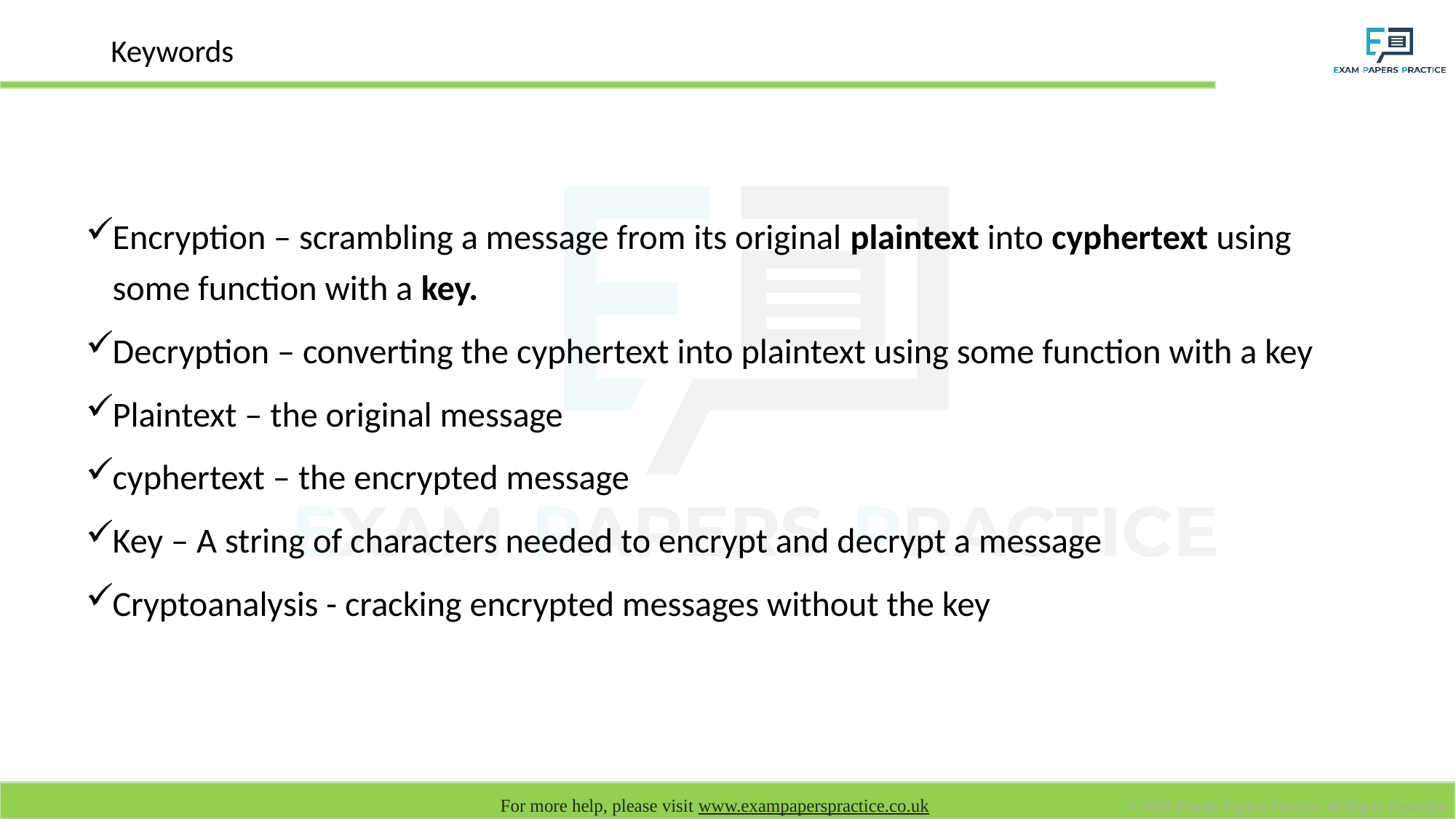

# Keywords
Encryption – scrambling a message from its original plaintext into cyphertext using some function with a key.
Decryption – converting the cyphertext into plaintext using some function with a key
Plaintext – the original message
cyphertext – the encrypted message
Key – A string of characters needed to encrypt and decrypt a message
Cryptoanalysis - cracking encrypted messages without the key